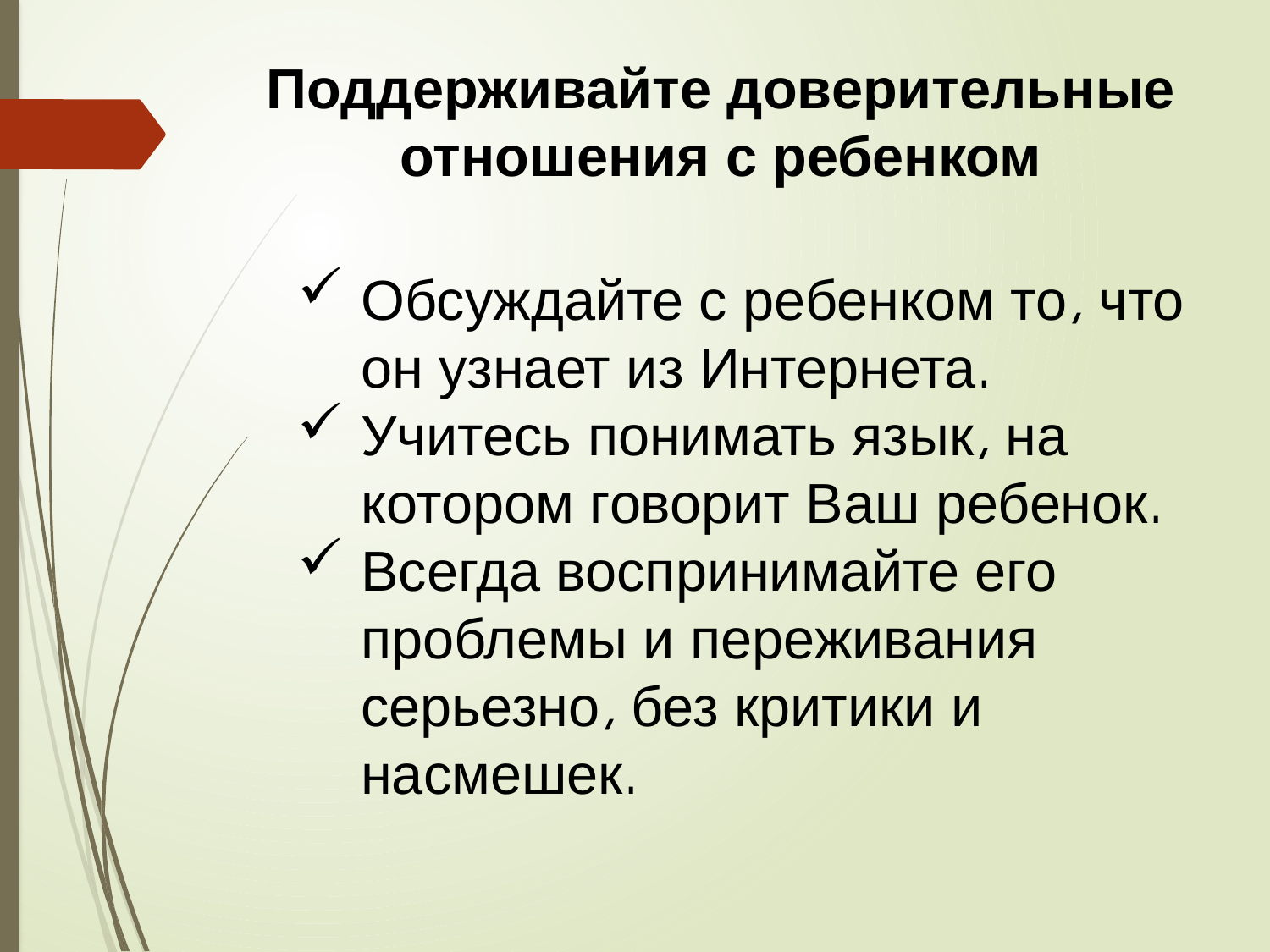

Поддерживайте доверительные отношения с ребенком
Обсуждайте с ребенком то, что он узнает из Интернета.
Учитесь понимать язык, на котором говорит Ваш ребенок.
Всегда воспринимайте его проблемы и переживания серьезно, без критики и насмешек.